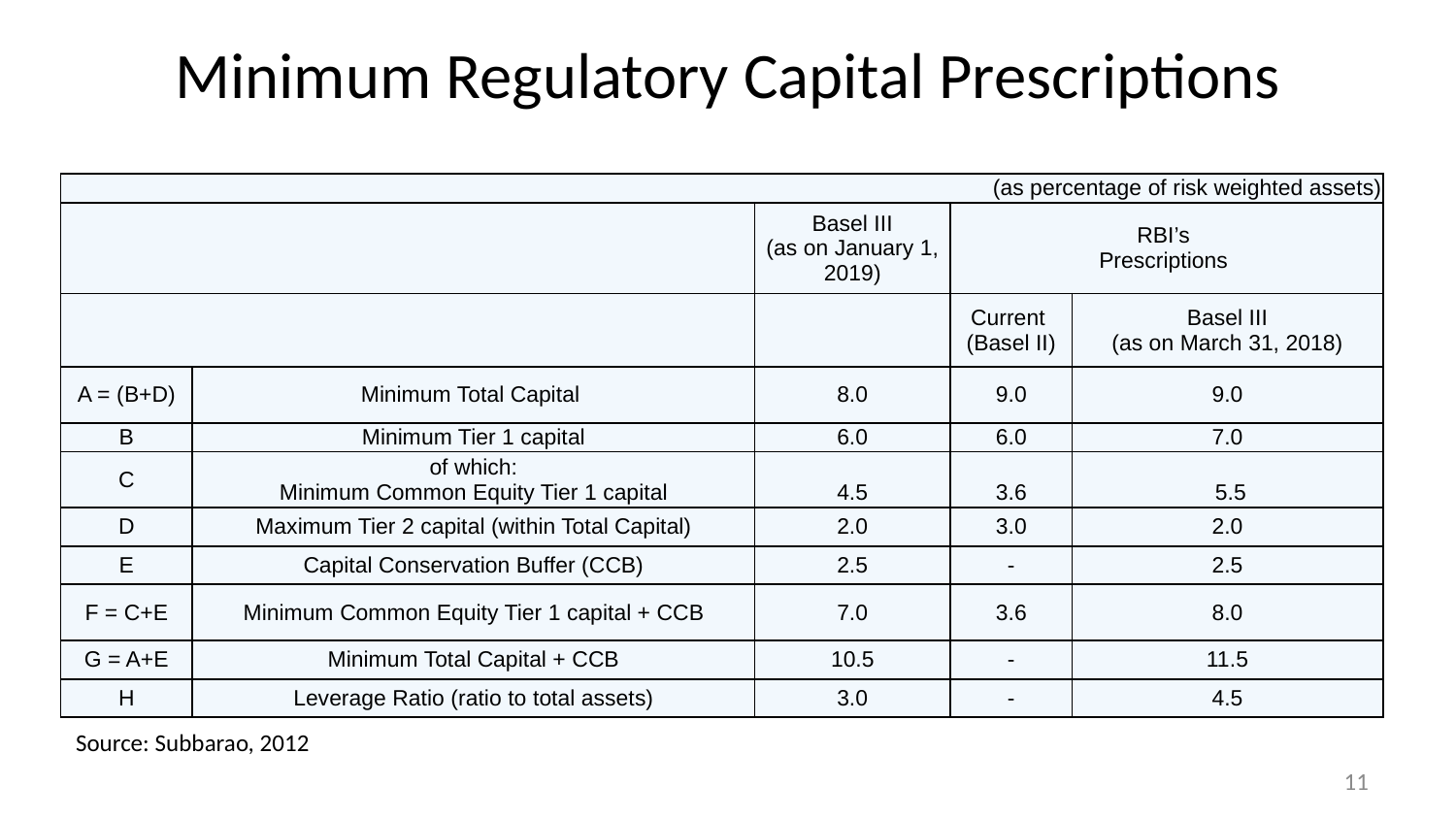

# Minimum Regulatory Capital Prescriptions
| (as percentage of risk weighted assets) |  |  |  |  |
| --- | --- | --- | --- | --- |
|  |  | Basel III (as on January 1, 2019) | RBI’s  Prescriptions |  |
|  |  |  | Current  (Basel II) | Basel III (as on March 31, 2018) |
| A = (B+D) | Minimum Total Capital | 8.0 | 9.0 | 9.0 |
| B | Minimum Tier 1 capital | 6.0 | 6.0 | 7.0 |
| C | of which: Minimum Common Equity Tier 1 capital | 4.5 | 3.6 | 5.5 |
| D | Maximum Tier 2 capital (within Total Capital) | 2.0 | 3.0 | 2.0 |
| E | Capital Conservation Buffer (CCB) | 2.5 | - | 2.5 |
| F = C+E | Minimum Common Equity Tier 1 capital + CCB | 7.0 | 3.6 | 8.0 |
| G = A+E | Minimum Total Capital + CCB | 10.5 | - | 11.5 |
| H | Leverage Ratio (ratio to total assets) | 3.0 | - | 4.5 |
Source: Subbarao, 2012
11